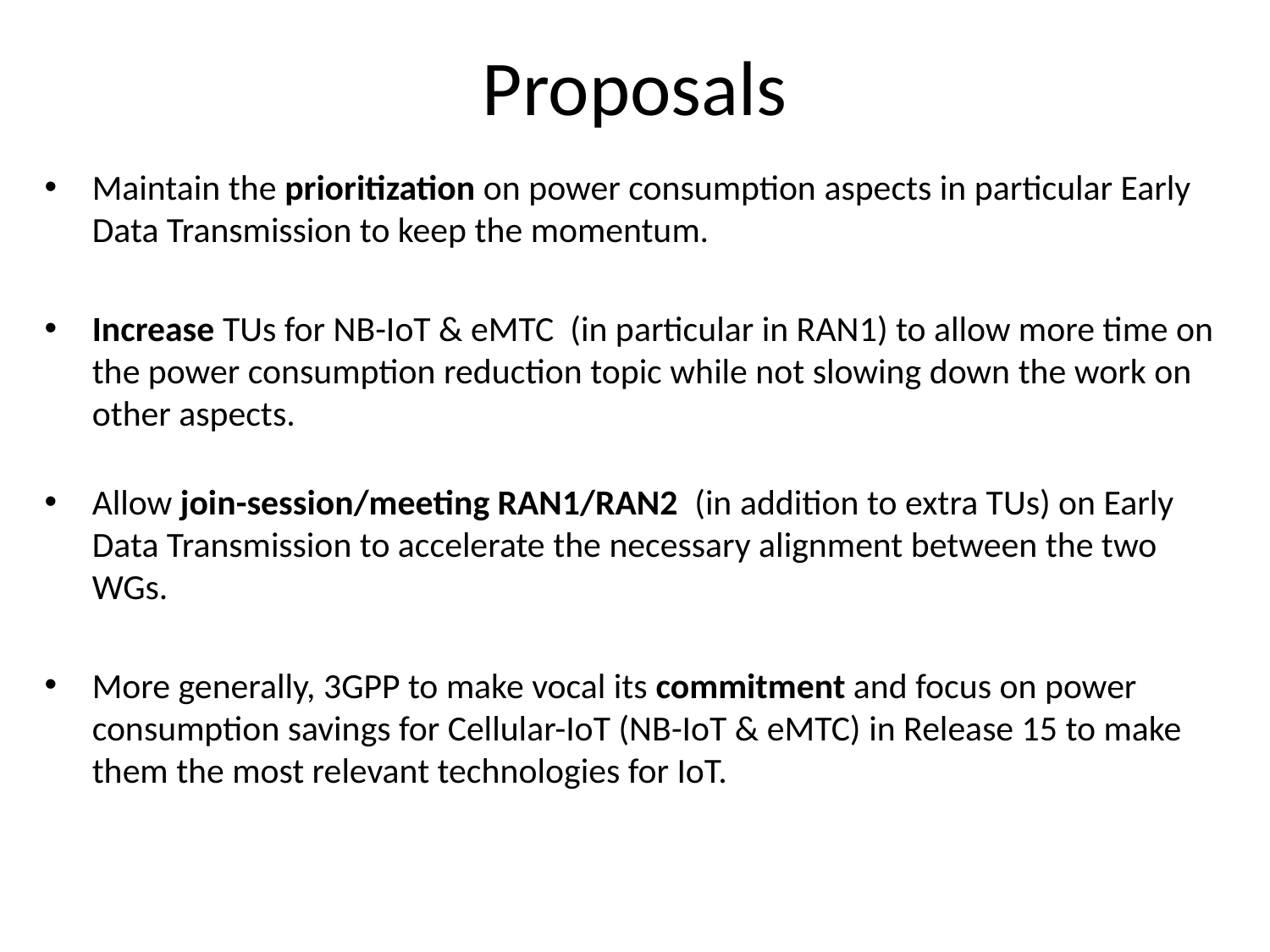

# Proposals
Maintain the prioritization on power consumption aspects in particular Early Data Transmission to keep the momentum.

Increase TUs for NB-IoT & eMTC  (in particular in RAN1) to allow more time on the power consumption reduction topic while not slowing down the work on other aspects.

Allow join-session/meeting RAN1/RAN2  (in addition to extra TUs) on Early Data Transmission to accelerate the necessary alignment between the two WGs.

More generally, 3GPP to make vocal its commitment and focus on power consumption savings for Cellular-IoT (NB-IoT & eMTC) in Release 15 to make them the most relevant technologies for IoT.